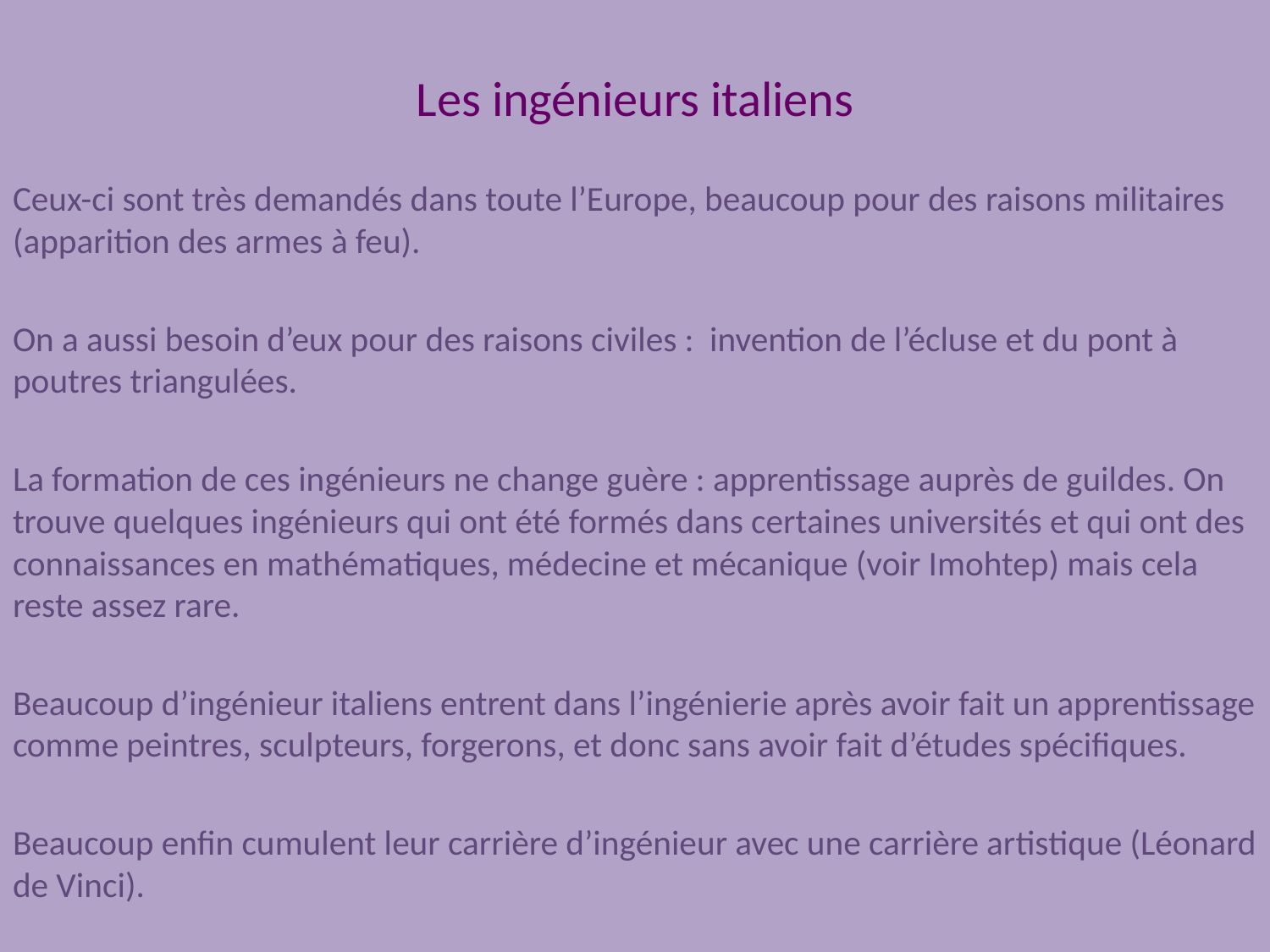

# Les ingénieurs italiens
Ceux-ci sont très demandés dans toute l’Europe, beaucoup pour des raisons militaires (apparition des armes à feu).

On a aussi besoin d’eux pour des raisons civiles :  invention de l’écluse et du pont à poutres triangulées.

La formation de ces ingénieurs ne change guère : apprentissage auprès de guildes. On trouve quelques ingénieurs qui ont été formés dans certaines universités et qui ont des connaissances en mathématiques, médecine et mécanique (voir Imohtep) mais cela reste assez rare.

Beaucoup d’ingénieur italiens entrent dans l’ingénierie après avoir fait un apprentissage comme peintres, sculpteurs, forgerons, et donc sans avoir fait d’études spécifiques.

Beaucoup enfin cumulent leur carrière d’ingénieur avec une carrière artistique (Léonard de Vinci).